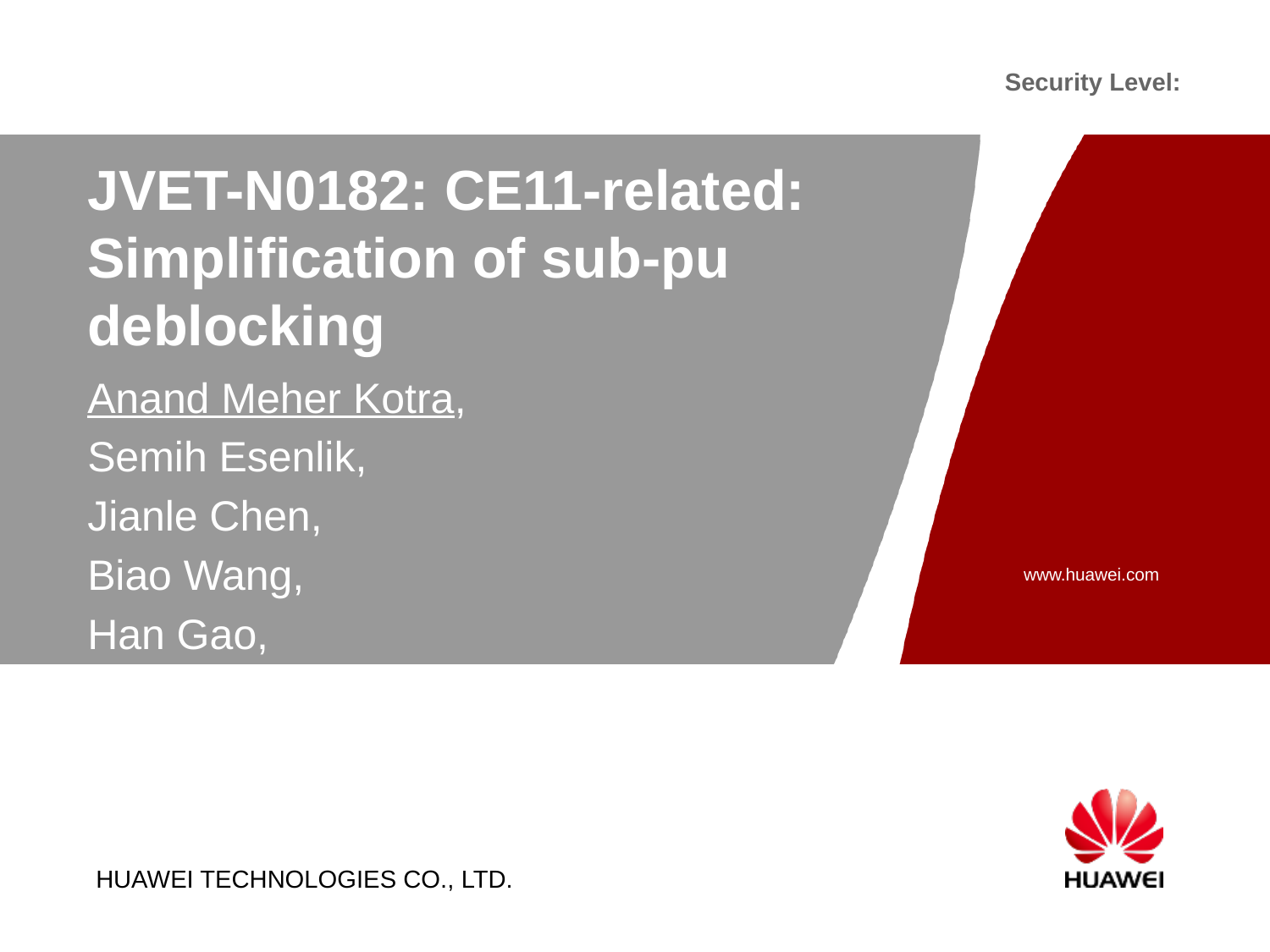

# JVET-N0182: CE11-related: Simplification of sub-pu deblocking
Anand Meher Kotra,
Semih Esenlik,
Jianle Chen,
Biao Wang,
Han Gao,